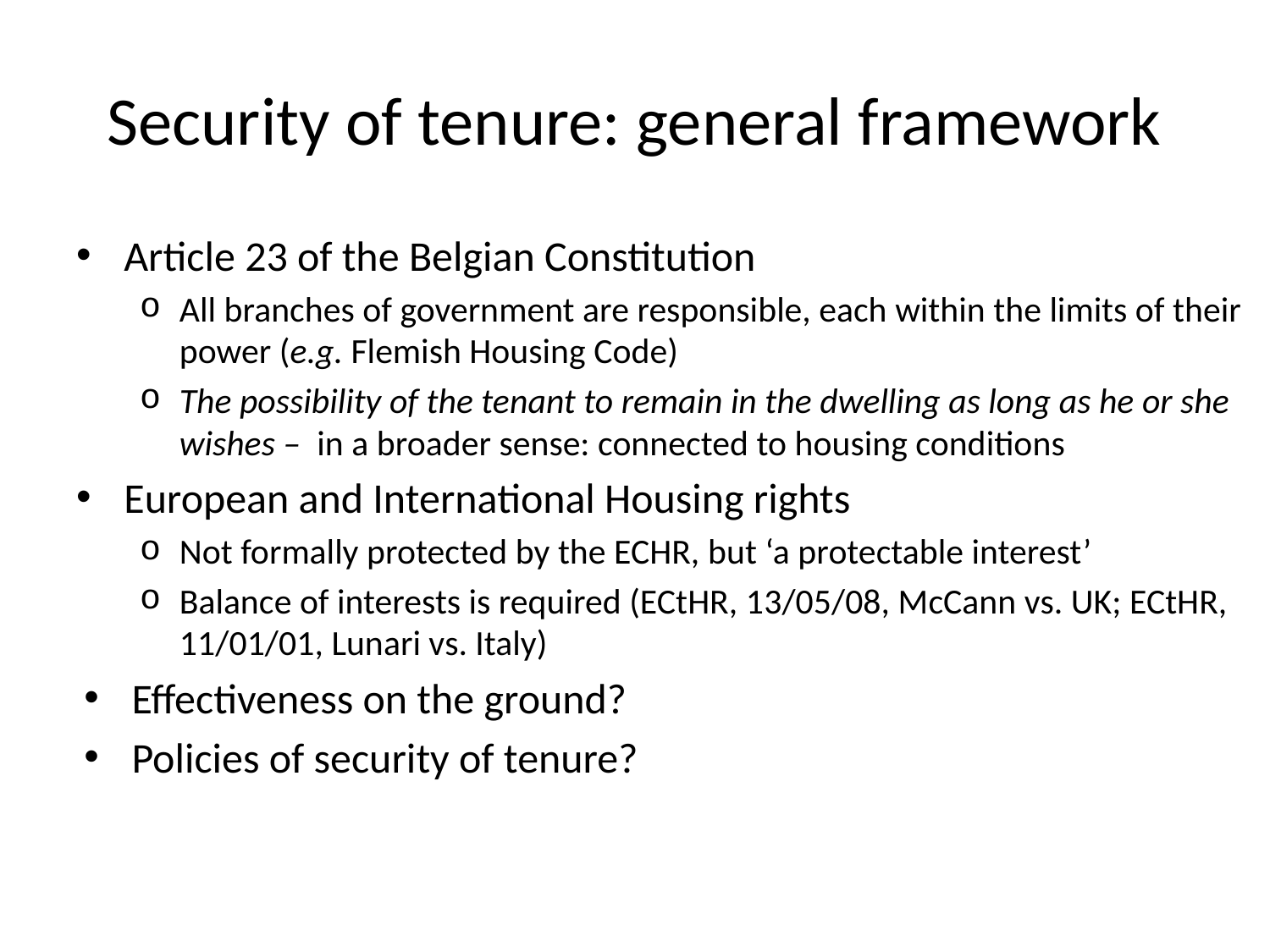

# Security of tenure: general framework
Article 23 of the Belgian Constitution
All branches of government are responsible, each within the limits of their power (e.g. Flemish Housing Code)
The possibility of the tenant to remain in the dwelling as long as he or she wishes –  in a broader sense: connected to housing conditions
European and International Housing rights
Not formally protected by the ECHR, but ‘a protectable interest’
Balance of interests is required (ECtHR, 13/05/08, McCann vs. UK; ECtHR, 11/01/01, Lunari vs. Italy)
Effectiveness on the ground?
Policies of security of tenure?